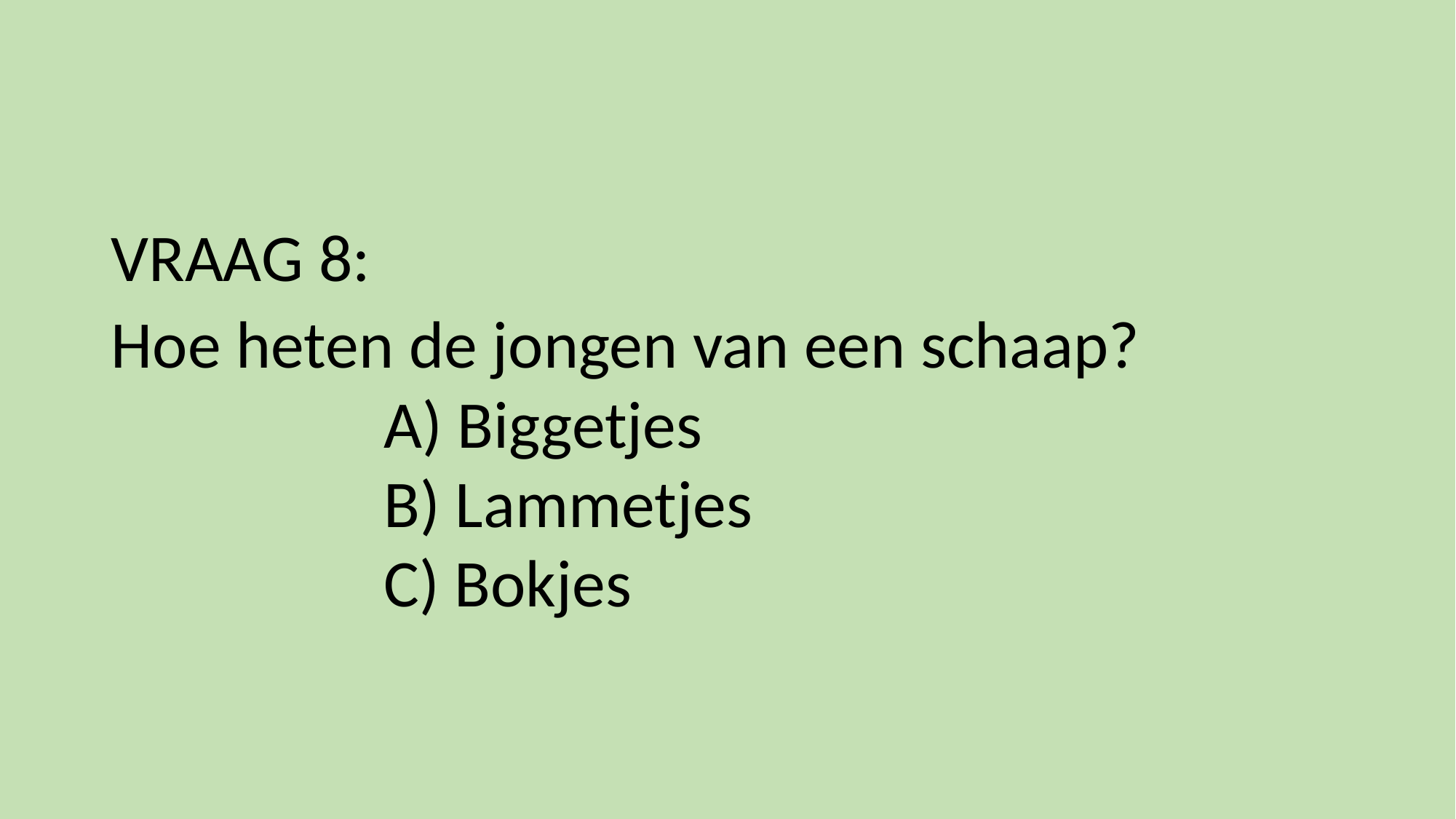

VRAAG 8:
Hoe heten de jongen van een schaap?
		A) Biggetjes
		B) Lammetjes
		C) Bokjes